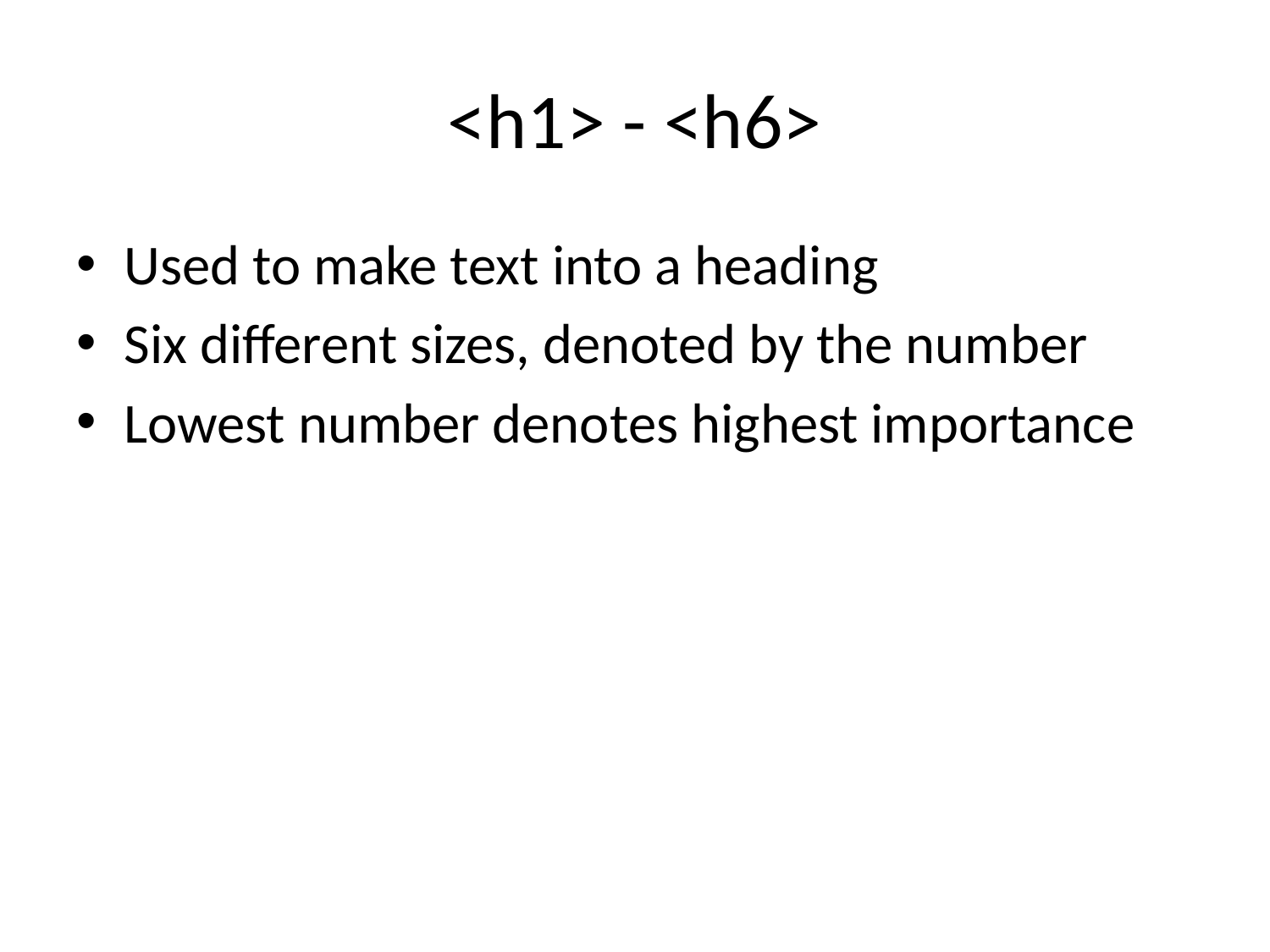

# <h1> - <h6>
Used to make text into a heading
Six different sizes, denoted by the number
Lowest number denotes highest importance